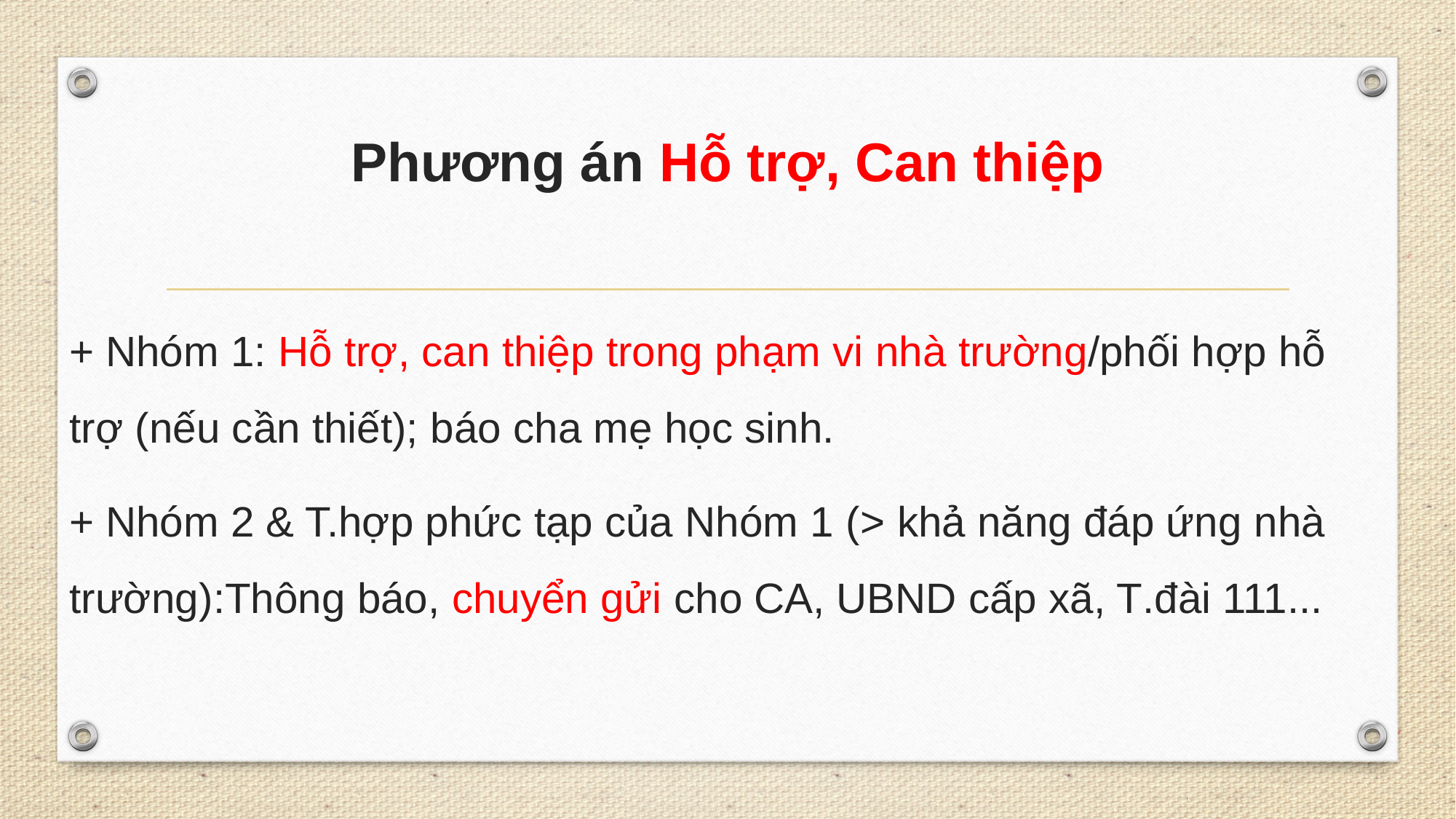

# Phương án Hỗ trợ, Can thiệp
+ Nhóm 1: Hỗ trợ, can thiệp trong phạm vi nhà trường/phối hợp hỗ trợ (nếu cần thiết); báo cha mẹ học sinh.
+ Nhóm 2 & T.hợp phức tạp của Nhóm 1 (> khả năng đáp ứng nhà trường):Thông báo, chuyển gửi cho CA, UBND cấp xã, T.đài 111...